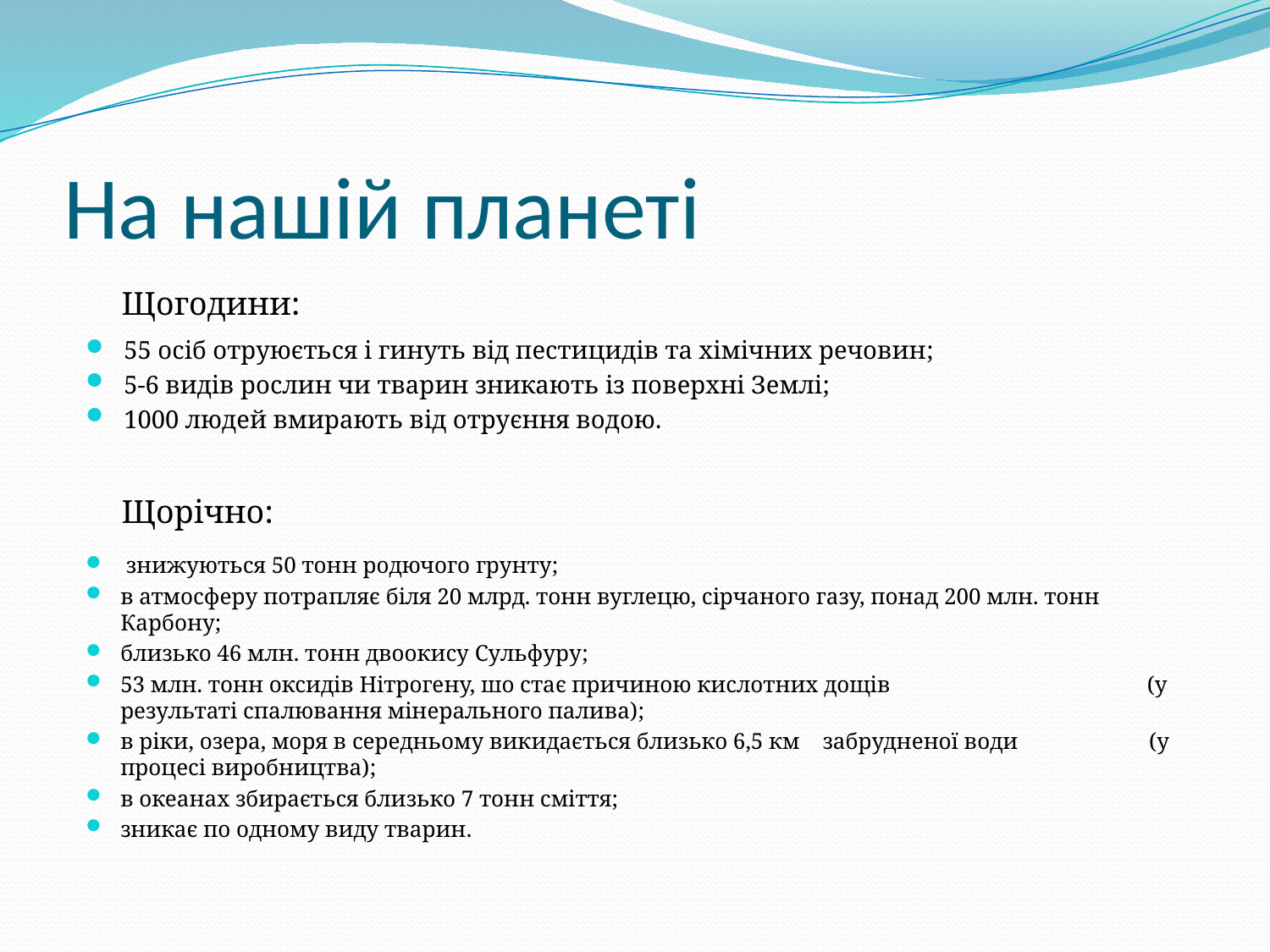

# На нашій планеті
Щогодини:
55 осіб отруюється і гинуть від пестицидів та хімічних речовин;
5-6 видів рослин чи тварин зникають із поверхні Землі;
1000 людей вмирають від отруєння водою.

Щорічно:
 знижуються 50 тонн родючого грунту;
в атмосферу потрапляє біля 20 млрд. тонн вуглецю, сірчаного газу, понад 200 млн. тонн Карбону;
близько 46 млн. тонн двоокису Сульфуру;
53 млн. тонн оксидів Нітрогену, шо стає причиною кислотних дощів                                             (у результаті спалювання мінерального палива);
в ріки, озера, моря в середньому викидається близько 6,5 км    забрудненої води                       (у процесі виробництва);
в океанах збирається близько 7 тонн сміття;
зникає по одному виду тварин.